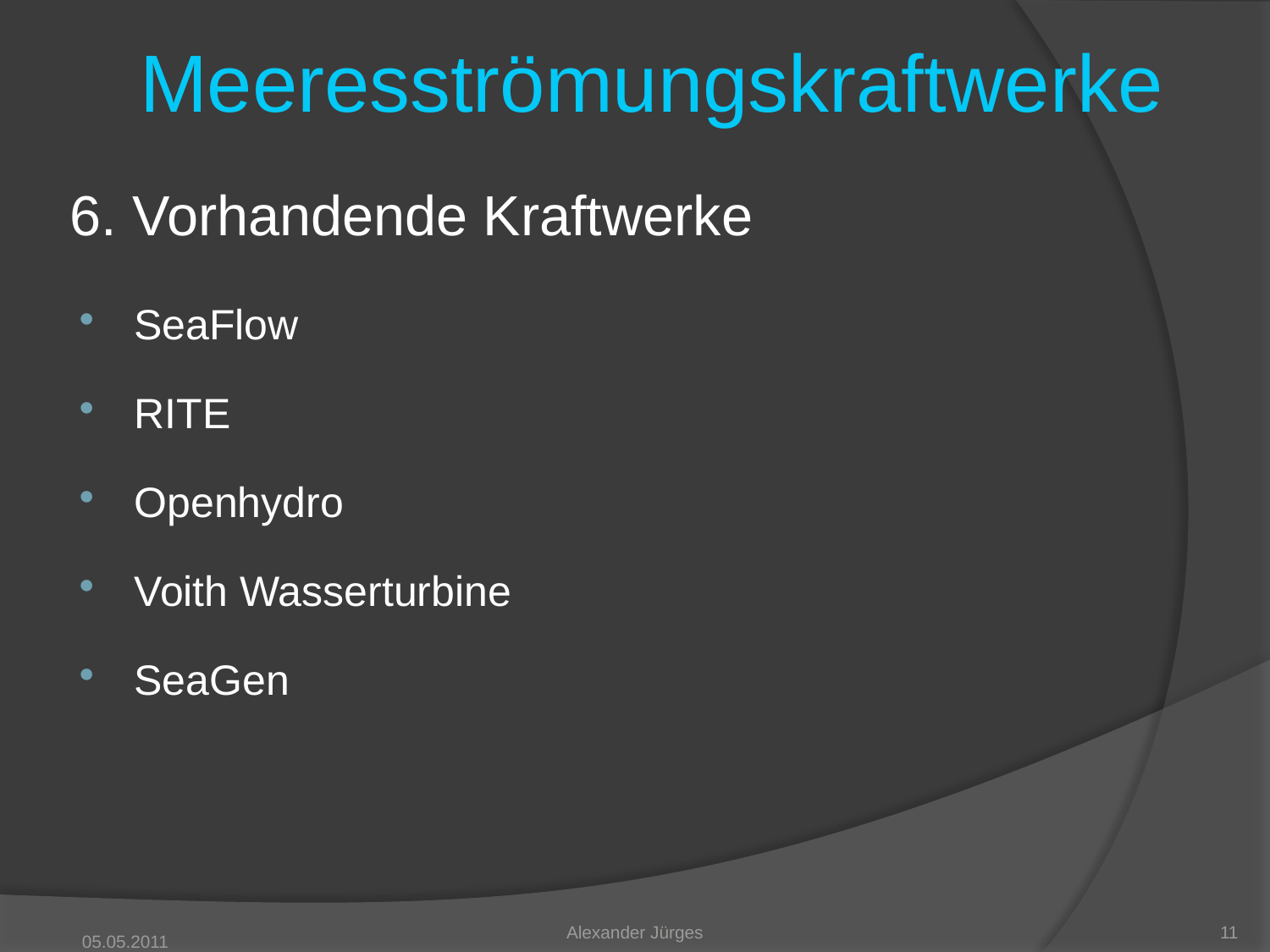

Meeresströmungskraftwerke
6. Vorhandende Kraftwerke
SeaFlow

RITE

Openhydro

Voith Wasserturbine

SeaGen
Alexander Jürges
11
05.05.2011